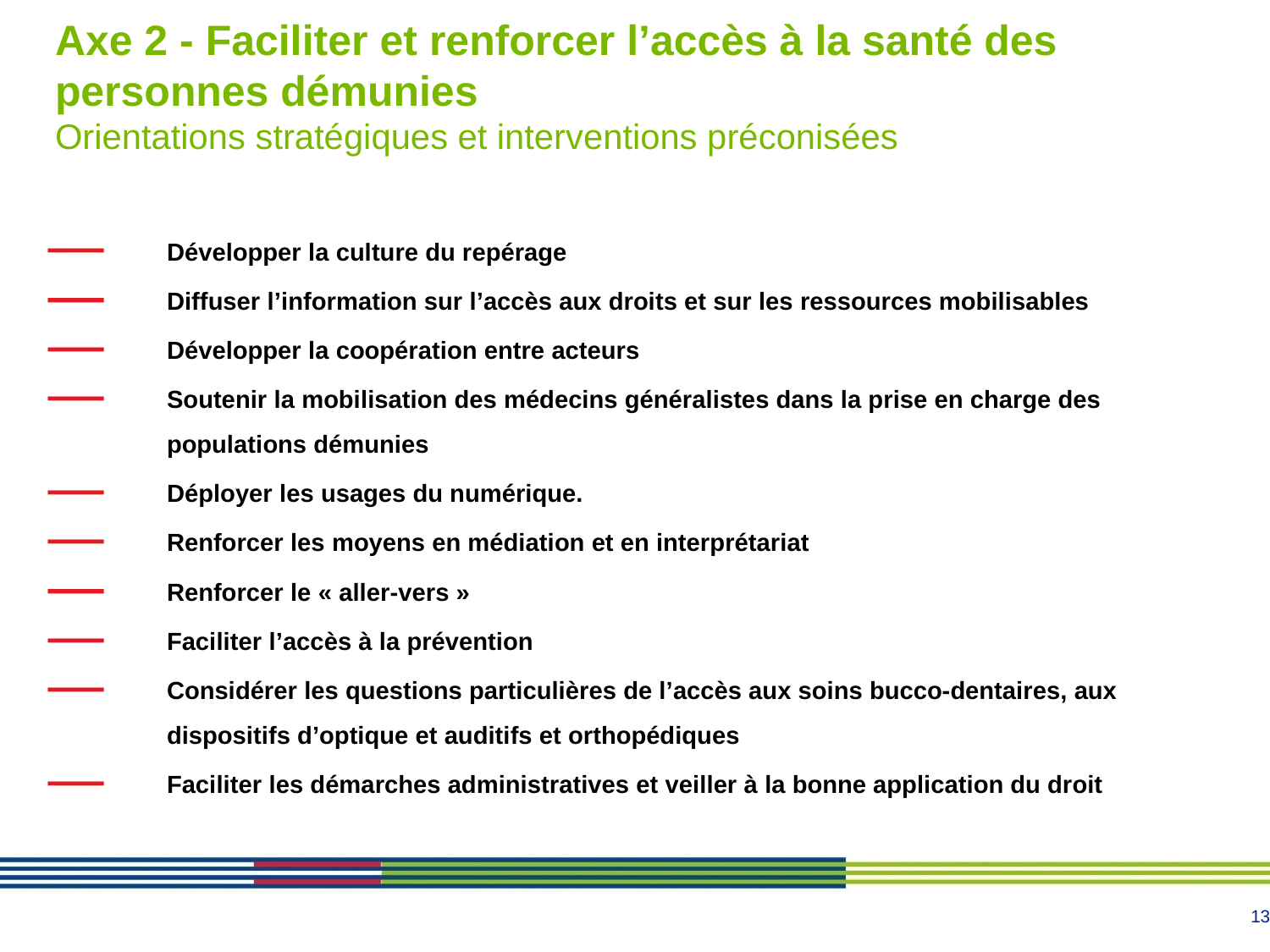

# Axe 2 - Faciliter et renforcer l’accès à la santé des personnes démunies Orientations stratégiques et interventions préconisées
Développer la culture du repérage
Diffuser l’information sur l’accès aux droits et sur les ressources mobilisables
Développer la coopération entre acteurs
Soutenir la mobilisation des médecins généralistes dans la prise en charge des populations démunies
Déployer les usages du numérique.
Renforcer les moyens en médiation et en interprétariat
Renforcer le « aller-vers »
Faciliter l’accès à la prévention
Considérer les questions particulières de l’accès aux soins bucco-dentaires, aux dispositifs d’optique et auditifs et orthopédiques
Faciliter les démarches administratives et veiller à la bonne application du droit